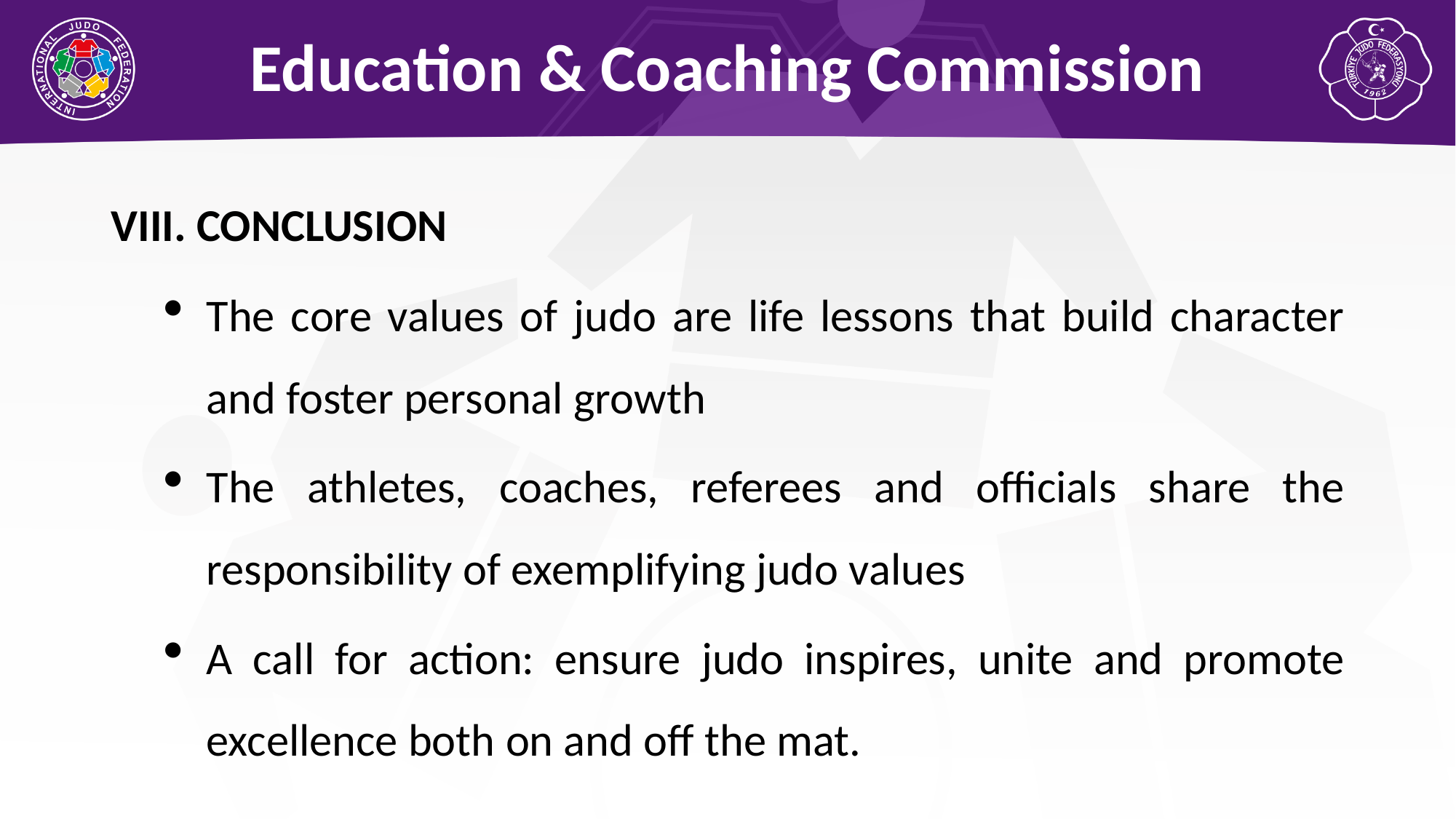

Education & Coaching Commission
VIII. CONCLUSION
The core values of judo are life lessons that build character and foster personal growth
The athletes, coaches, referees and officials share the responsibility of exemplifying judo values
A call for action: ensure judo inspires, unite and promote excellence both on and off the mat.